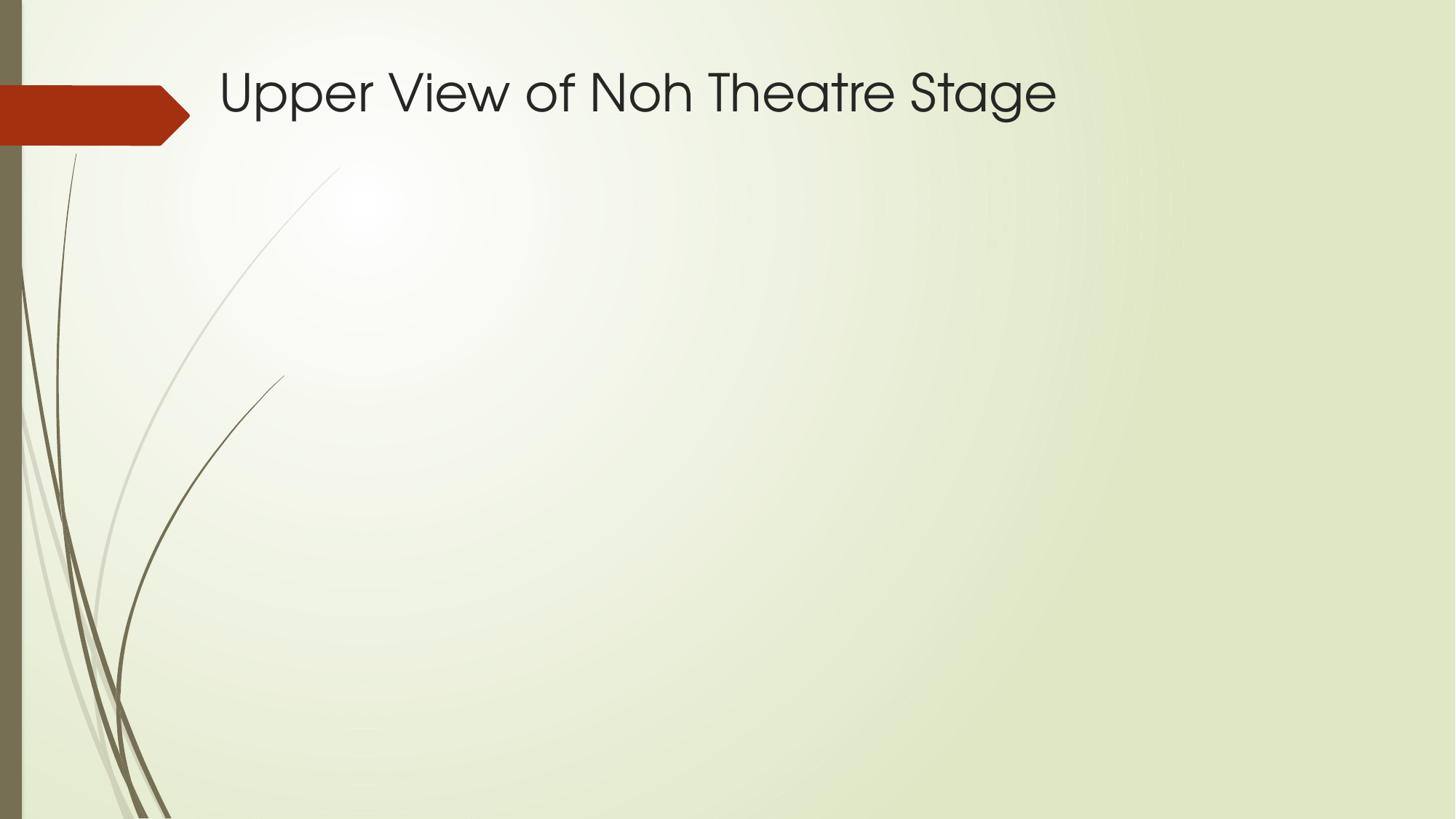

# Upper View of Noh Theatre Stage